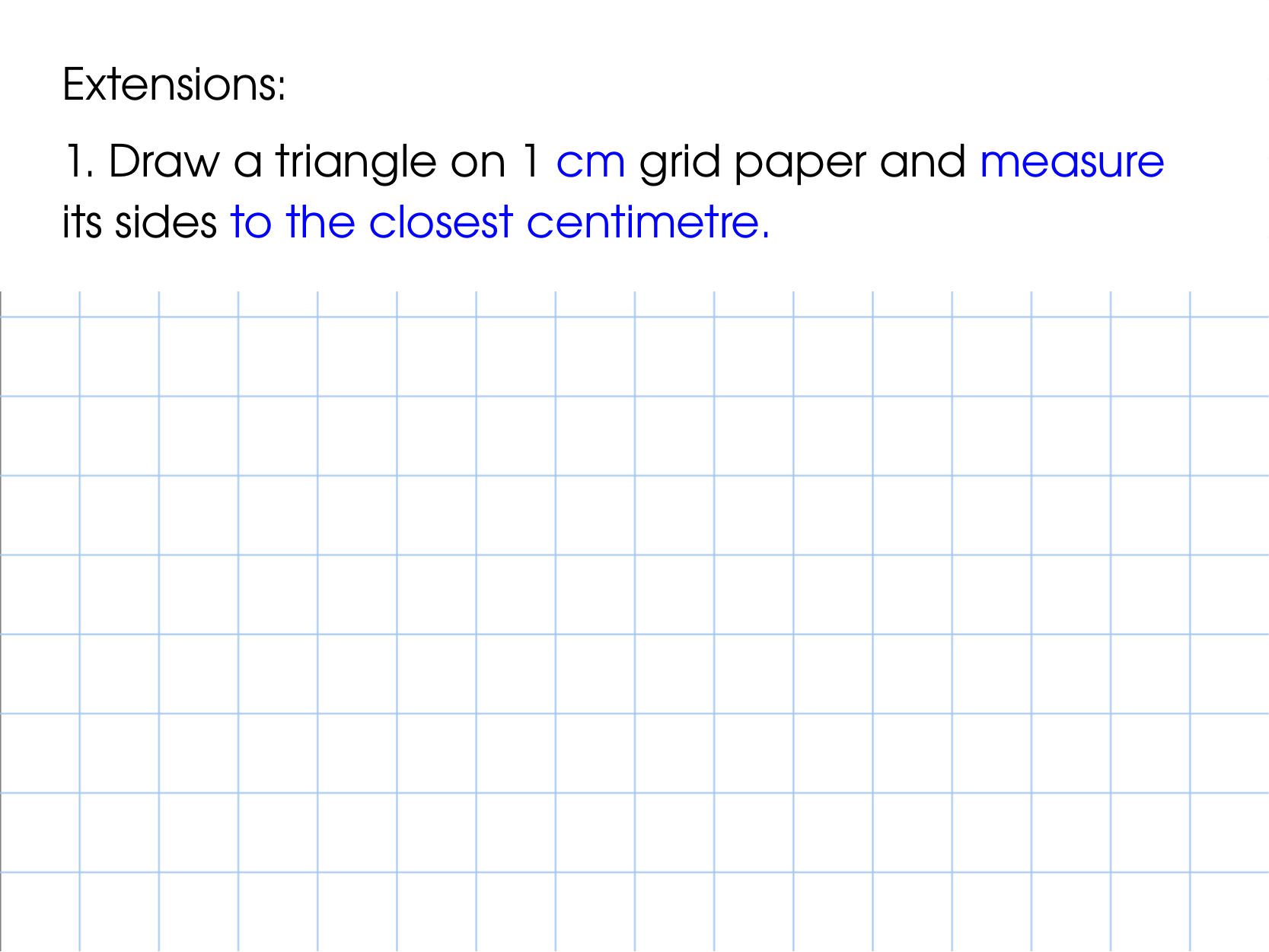

Extensions:
1. Draw a triangle on 1 cm grid paper and measure
its sides to the closest centimetre.